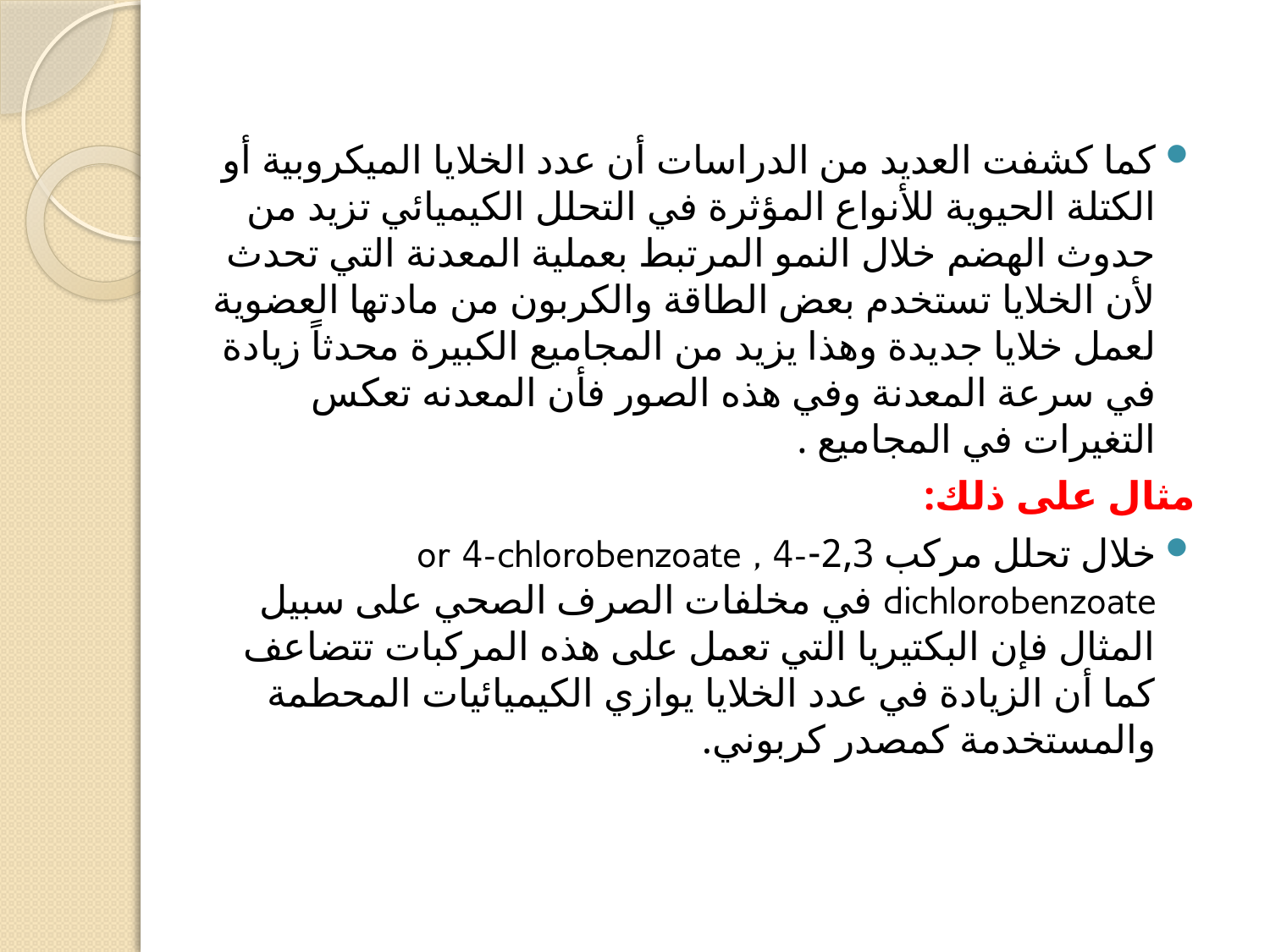

كما كشفت العديد من الدراسات أن عدد الخلايا الميكروبية أو الكتلة الحيوية للأنواع المؤثرة في التحلل الكيميائي تزيد من حدوث الهضم خلال النمو المرتبط بعملية المعدنة التي تحدث لأن الخلايا تستخدم بعض الطاقة والكربون من مادتها العضوية لعمل خلايا جديدة وهذا يزيد من المجاميع الكبيرة محدثاً زيادة في سرعة المعدنة وفي هذه الصور فأن المعدنه تعكس التغيرات في المجاميع .
مثال على ذلك:
خلال تحلل مركب 2,3-or 4-chlorobenzoate , 4-dichlorobenzoate في مخلفات الصرف الصحي على سبيل المثال فإن البكتيريا التي تعمل على هذه المركبات تتضاعف كما أن الزيادة في عدد الخلايا يوازي الكيميائيات المحطمة والمستخدمة كمصدر كربوني.